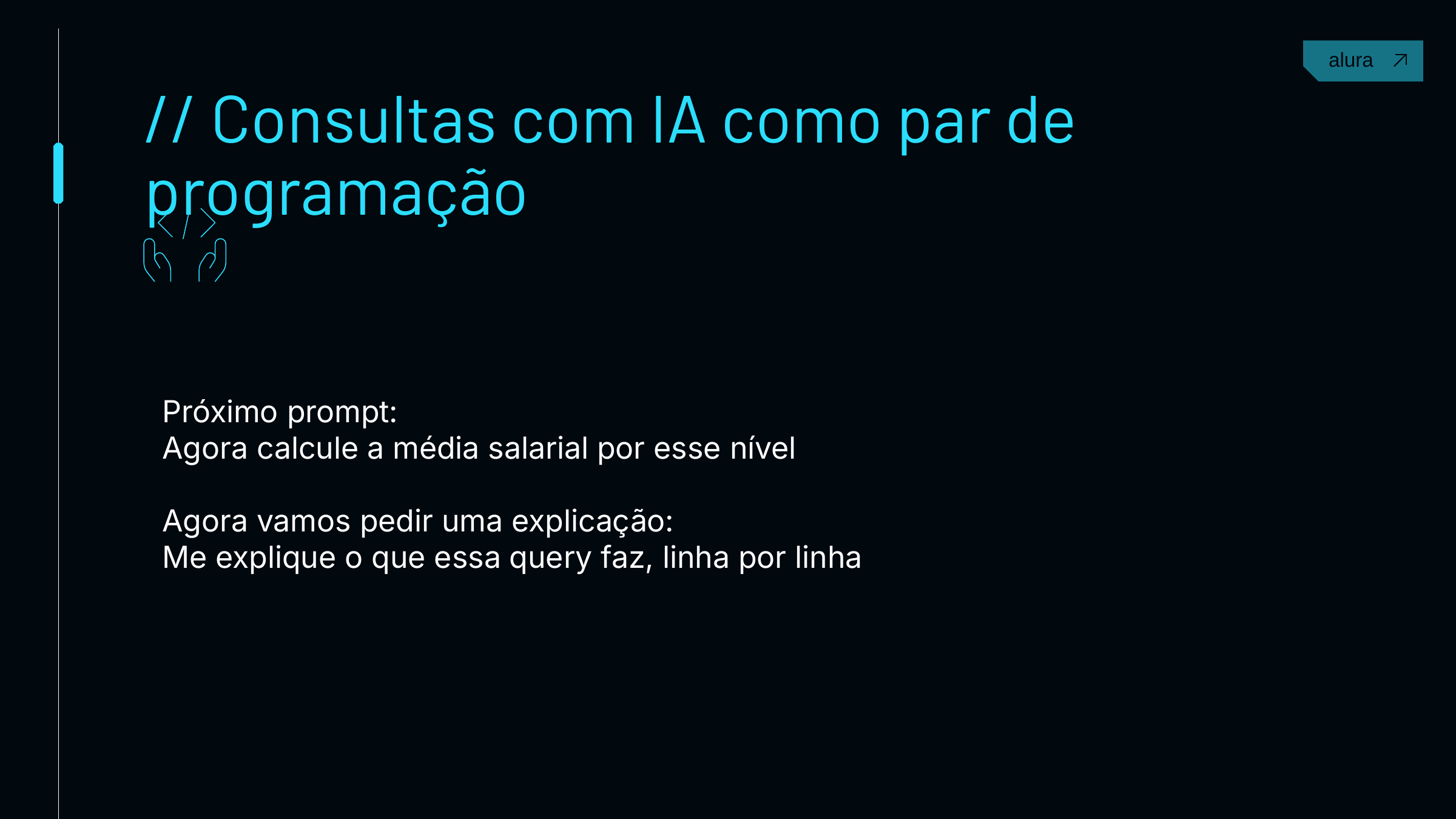

Contact
// Consultas com IA como par de programação

Próximo prompt:
Agora calcule a média salarial por esse nível

Agora vamos pedir uma explicação:
Me explique o que essa query faz, linha por linha